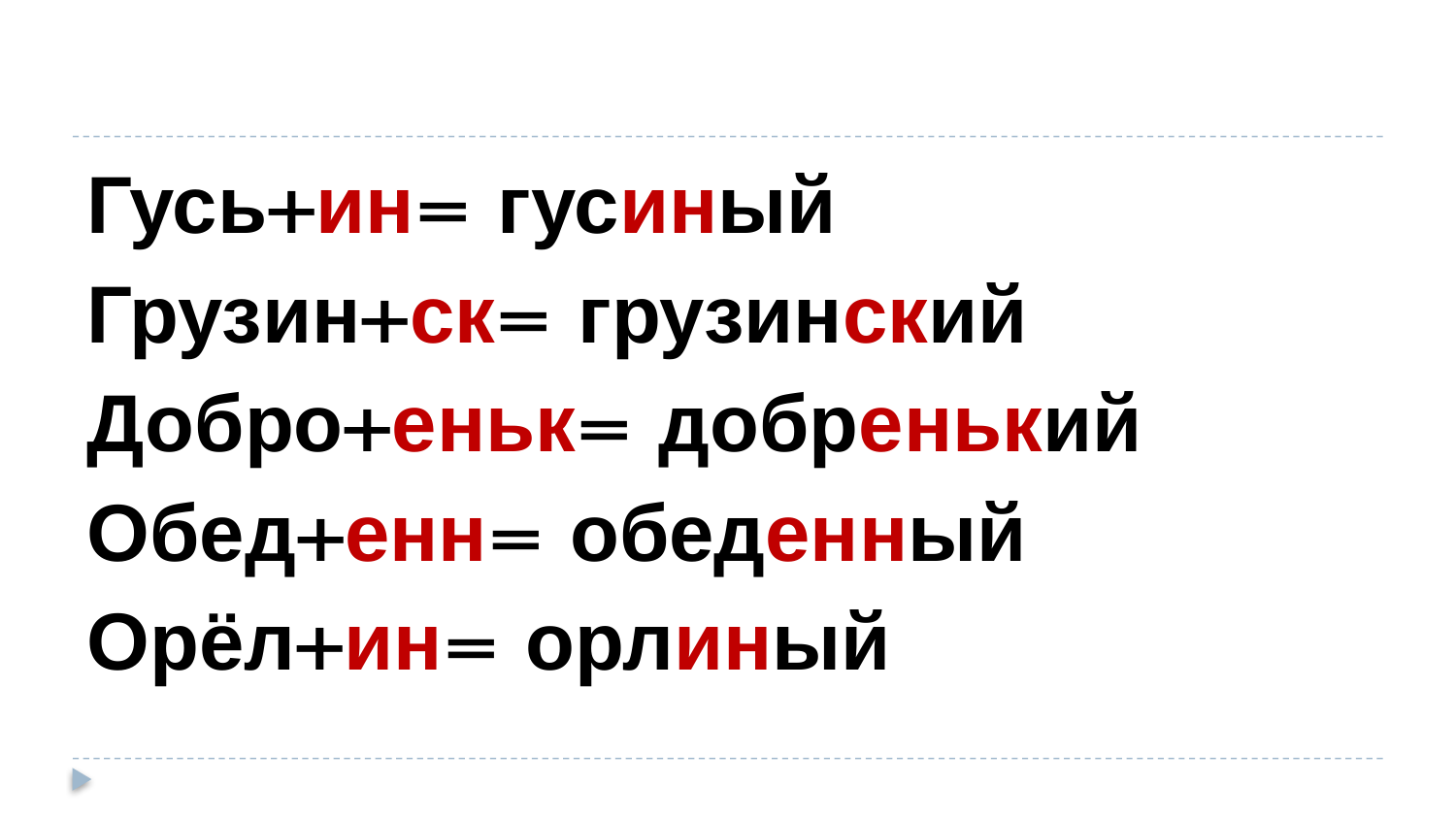

Гусь+ин= гусиный
Грузин+ск= грузинский
Добро+еньк= добренький
Обед+енн= обеденный
Орёл+ин= орлиный